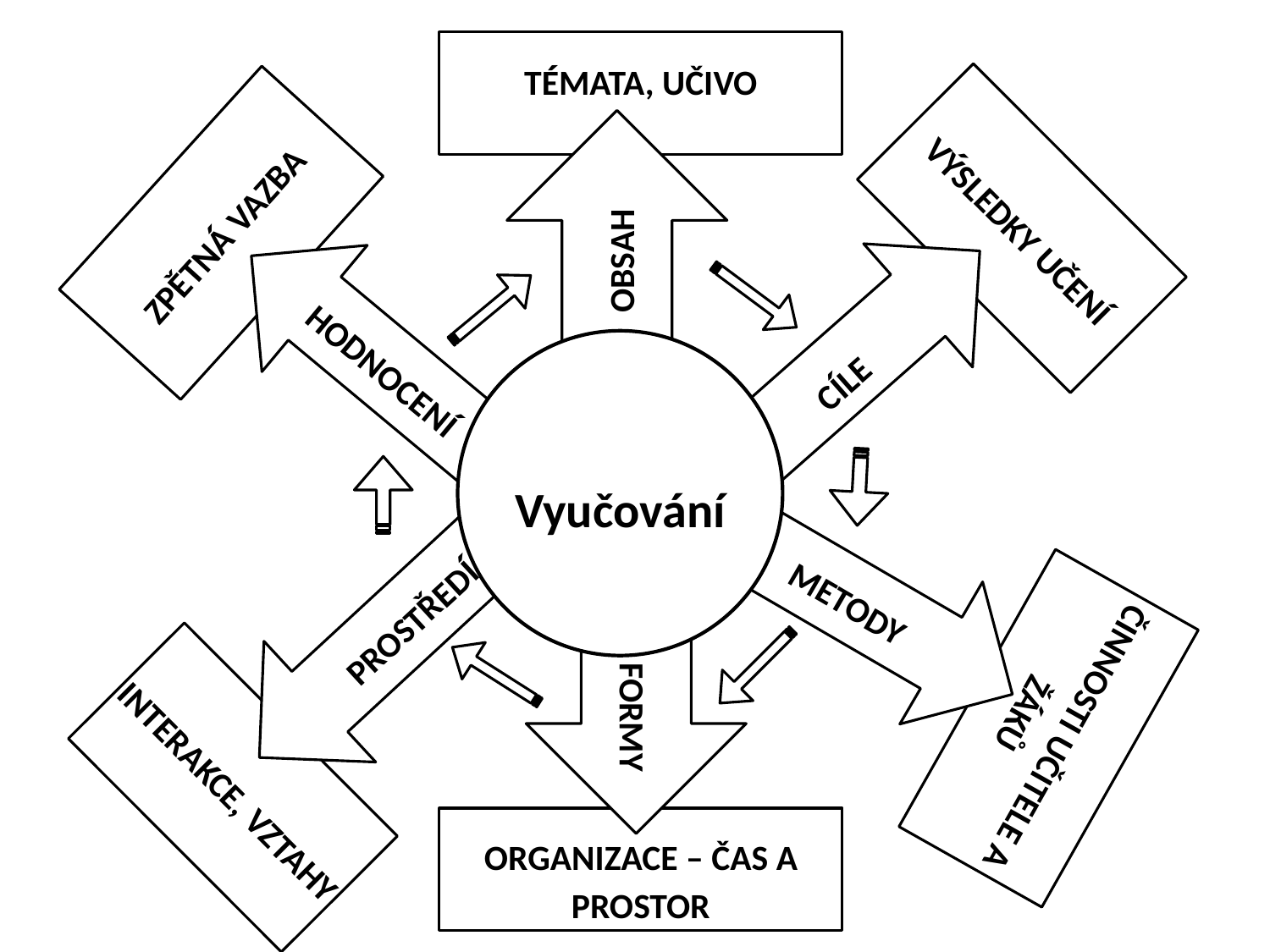

TÉMATA, UČIVO
OBSAH
VÝSLEDKY UČENÍ
ZPĚTNÁ VAZBA
HODNOCENÍ

CÍLE
Vyučování

METODY
PROSTŘEDÍ
FORMY

ČINNOSTI UČITELE A ŽÁKŮ
INTERAKCE, VZTAHY

ORGANIZACE – ČAS A PROSTOR
#